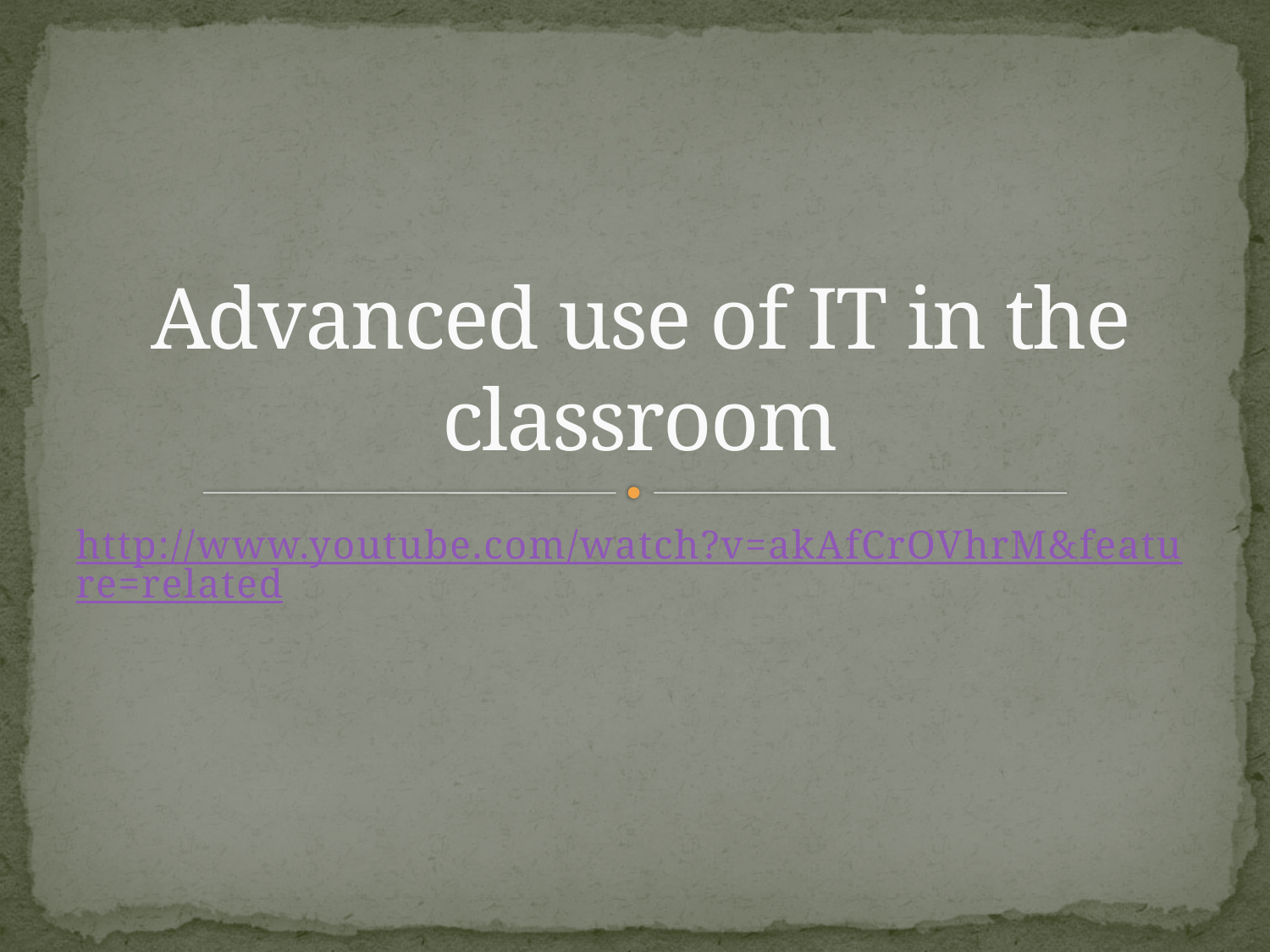

# Advanced use of IT in the classroom
http://www.youtube.com/watch?v=akAfCrOVhrM&feature=related